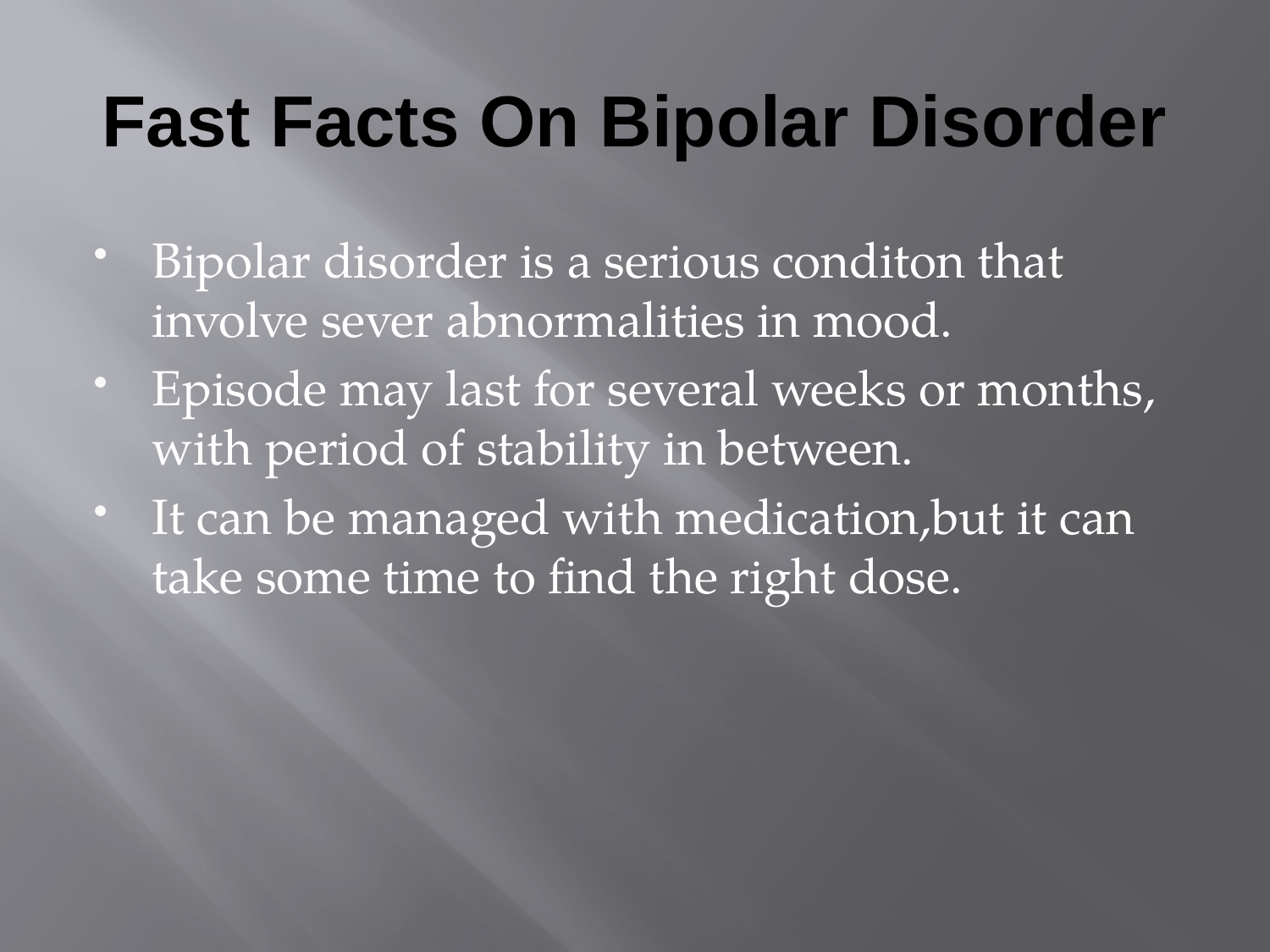

# Fast Facts On Bipolar Disorder
Bipolar disorder is a serious conditon that involve sever abnormalities in mood.
Episode may last for several weeks or months, with period of stability in between.
It can be managed with medication,but it can take some time to find the right dose.